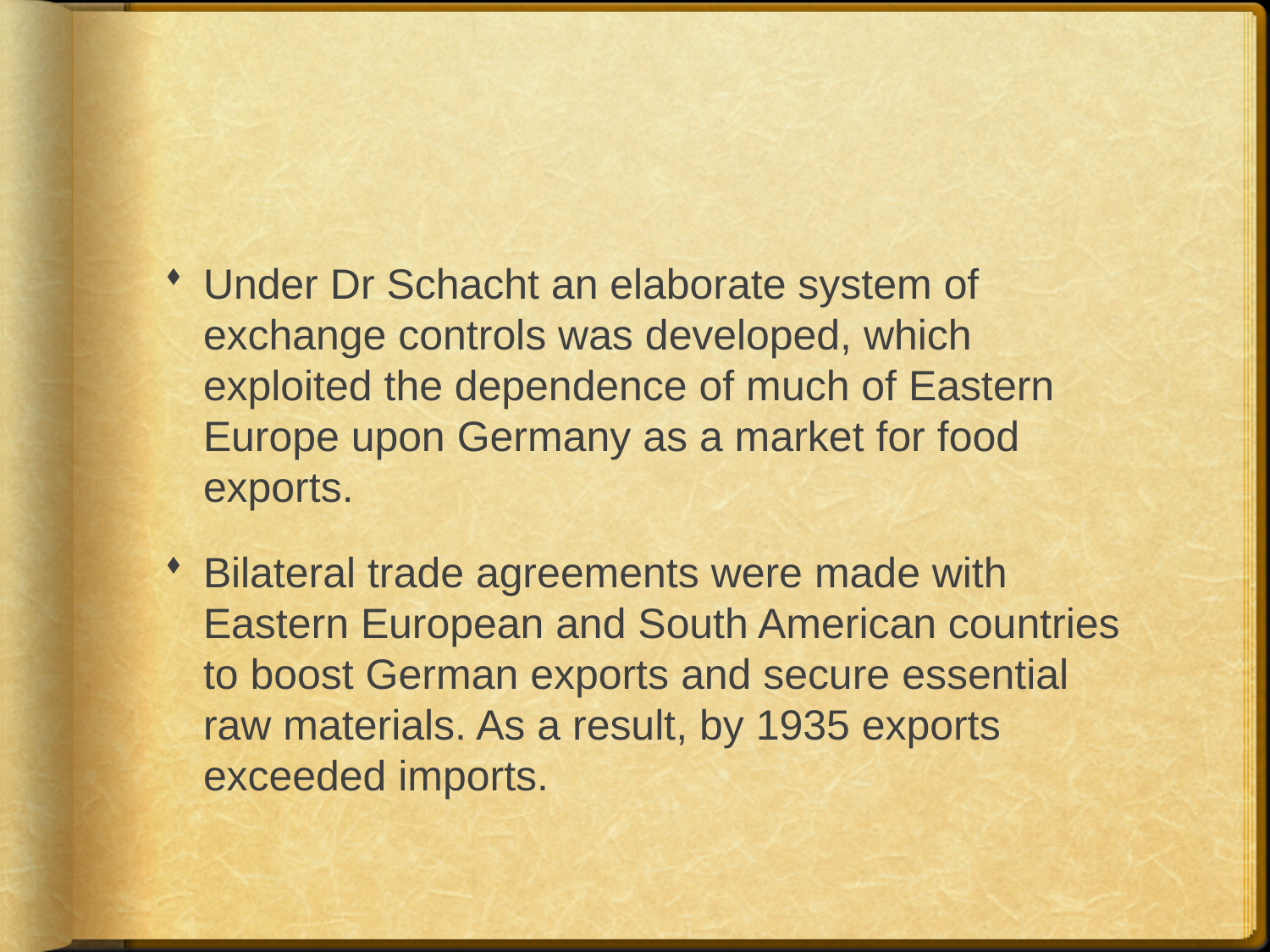

Under Dr Schacht an elaborate system of exchange controls was developed, which exploited the dependence of much of Eastern Europe upon Germany as a market for food exports.
Bilateral trade agreements were made with Eastern European and South American countries to boost German exports and secure essential raw materials. As a result, by 1935 exports exceeded imports.